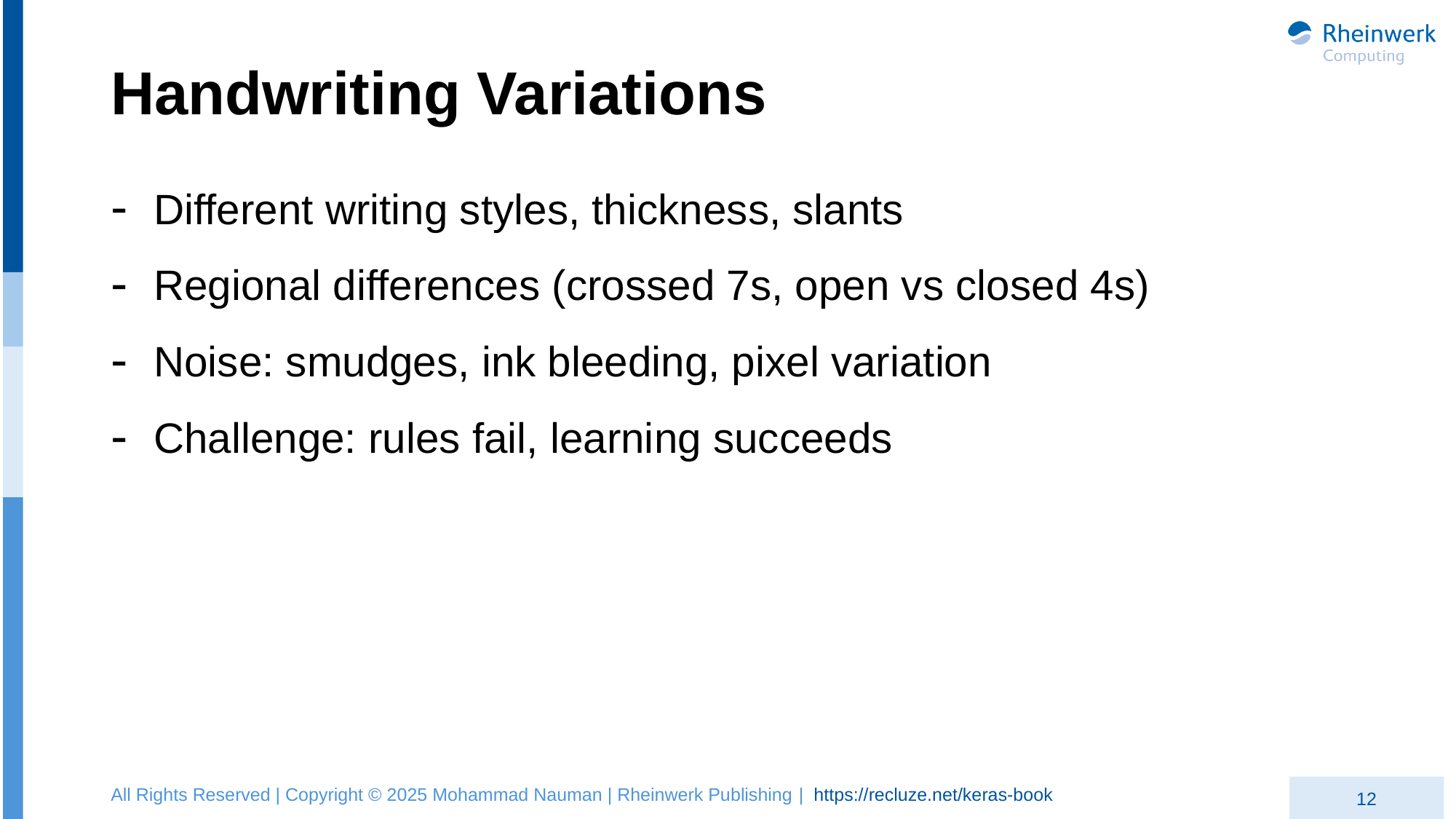

# Handwriting Variations
Different writing styles, thickness, slants
Regional differences (crossed 7s, open vs closed 4s)
Noise: smudges, ink bleeding, pixel variation
Challenge: rules fail, learning succeeds